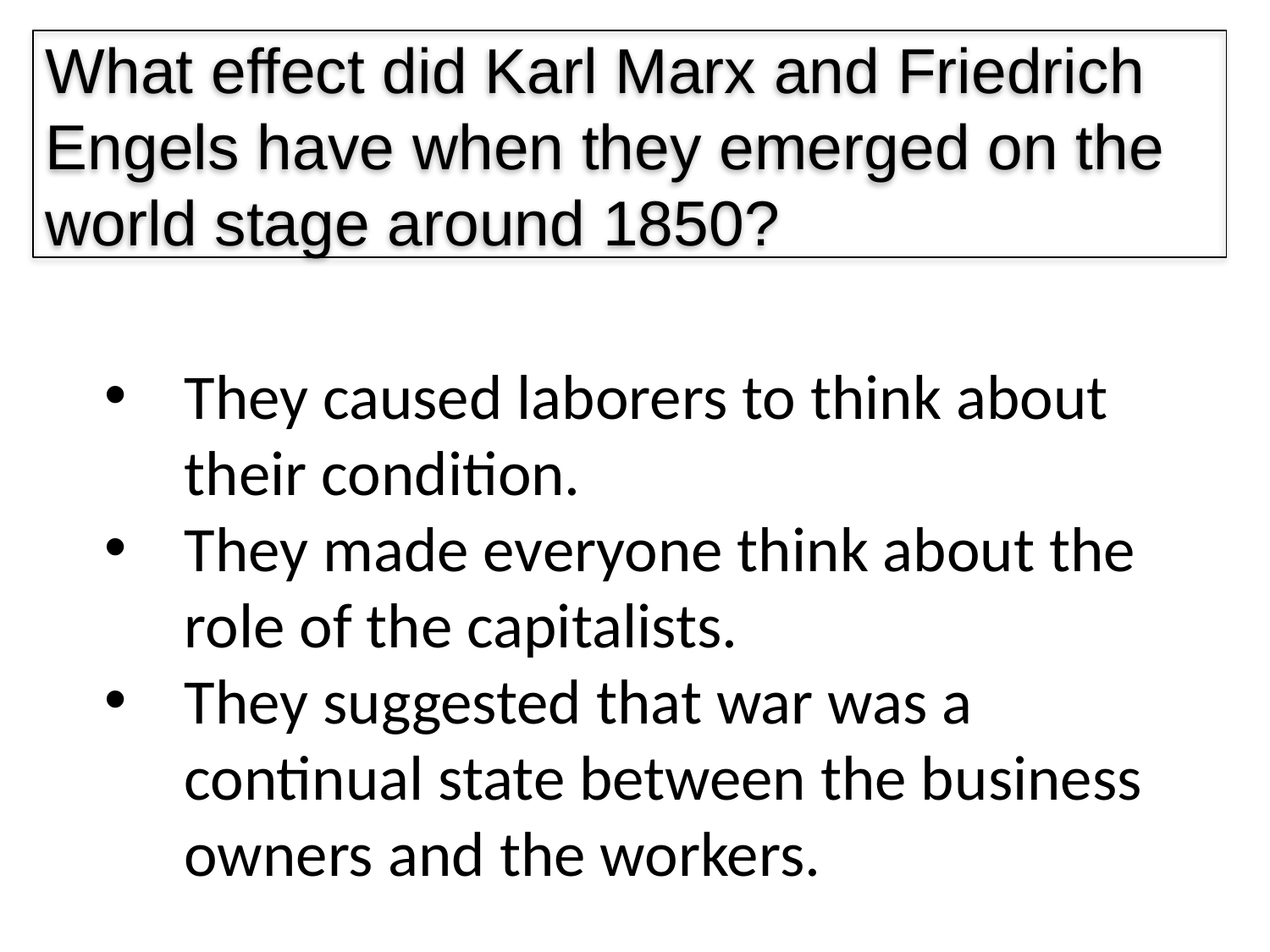

What effect did Karl Marx and Friedrich Engels have when they emerged on the world stage around 1850?
They caused laborers to think about their condition.
They made everyone think about the role of the capitalists.
They suggested that war was a continual state between the business owners and the workers.